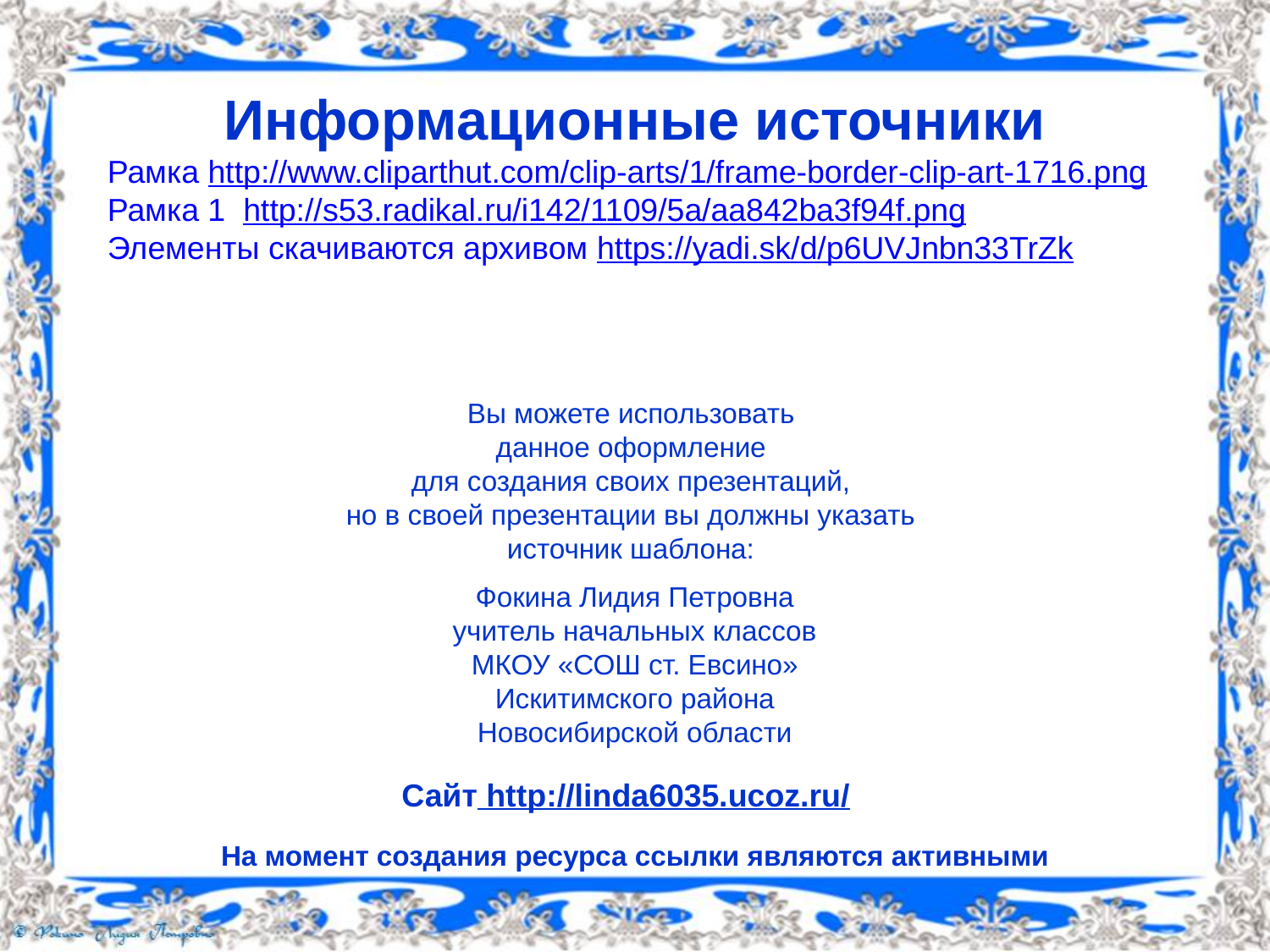

Информационные источники
Рамка http://www.cliparthut.com/clip-arts/1/frame-border-clip-art-1716.png
Рамка 1  http://s53.radikal.ru/i142/1109/5a/aa842ba3f94f.png
Элементы скачиваются архивом https://yadi.sk/d/p6UVJnbn33TrZk
Вы можете использовать
данное оформление
для создания своих презентаций,
но в своей презентации вы должны указать
источник шаблона:

Фокина Лидия Петровна
учитель начальных классов
МКОУ «СОШ ст. Евсино»
Искитимского района
Новосибирской области
Сайт http://linda6035.ucoz.ru/
На момент создания ресурса ссылки являются активными